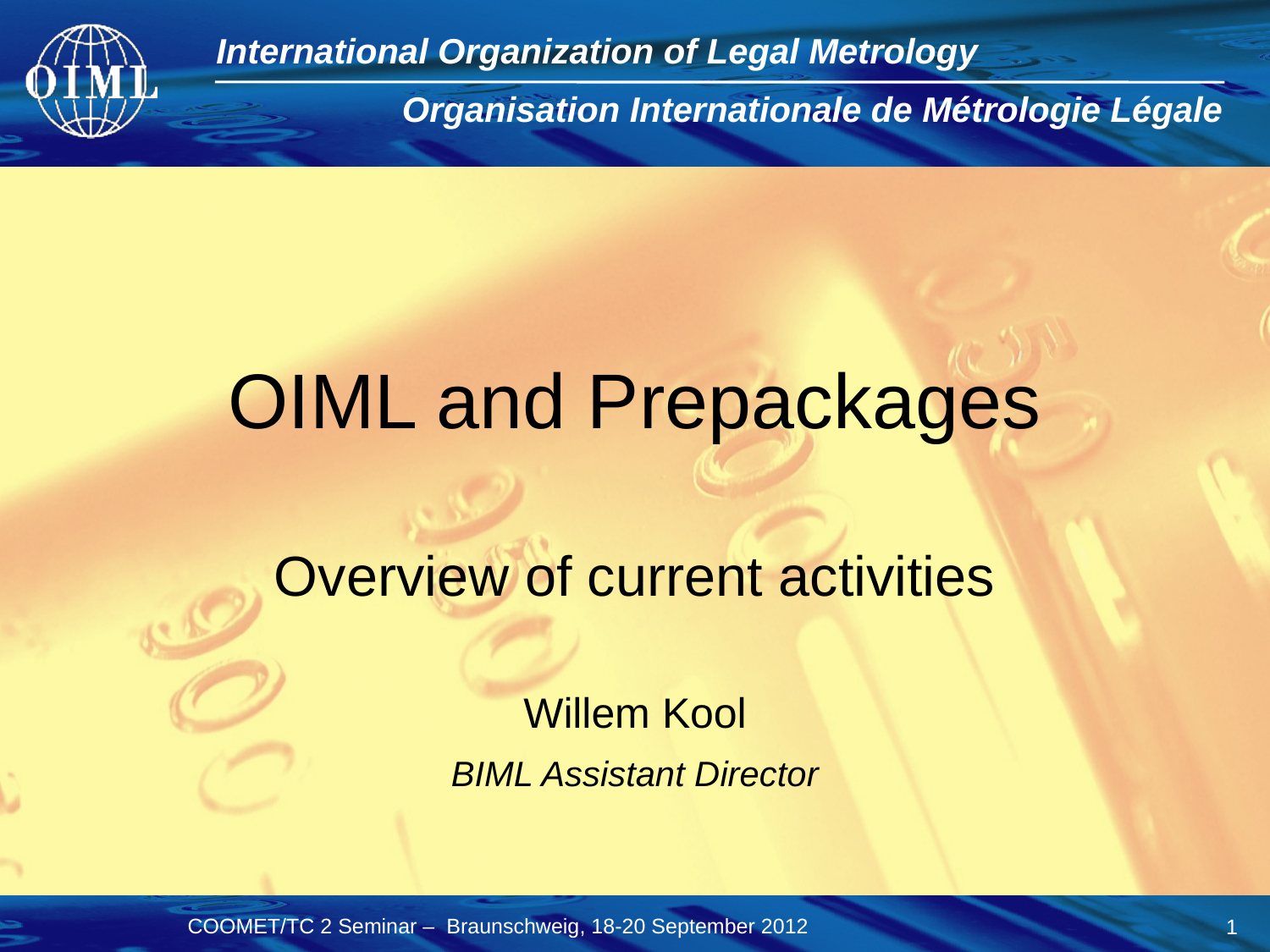

# OIML and Prepackages
Overview of current activities

Willem Kool
BIML Assistant Director
COOMET/TC 2 Seminar –  Braunschweig, 18-20 September 2012
1